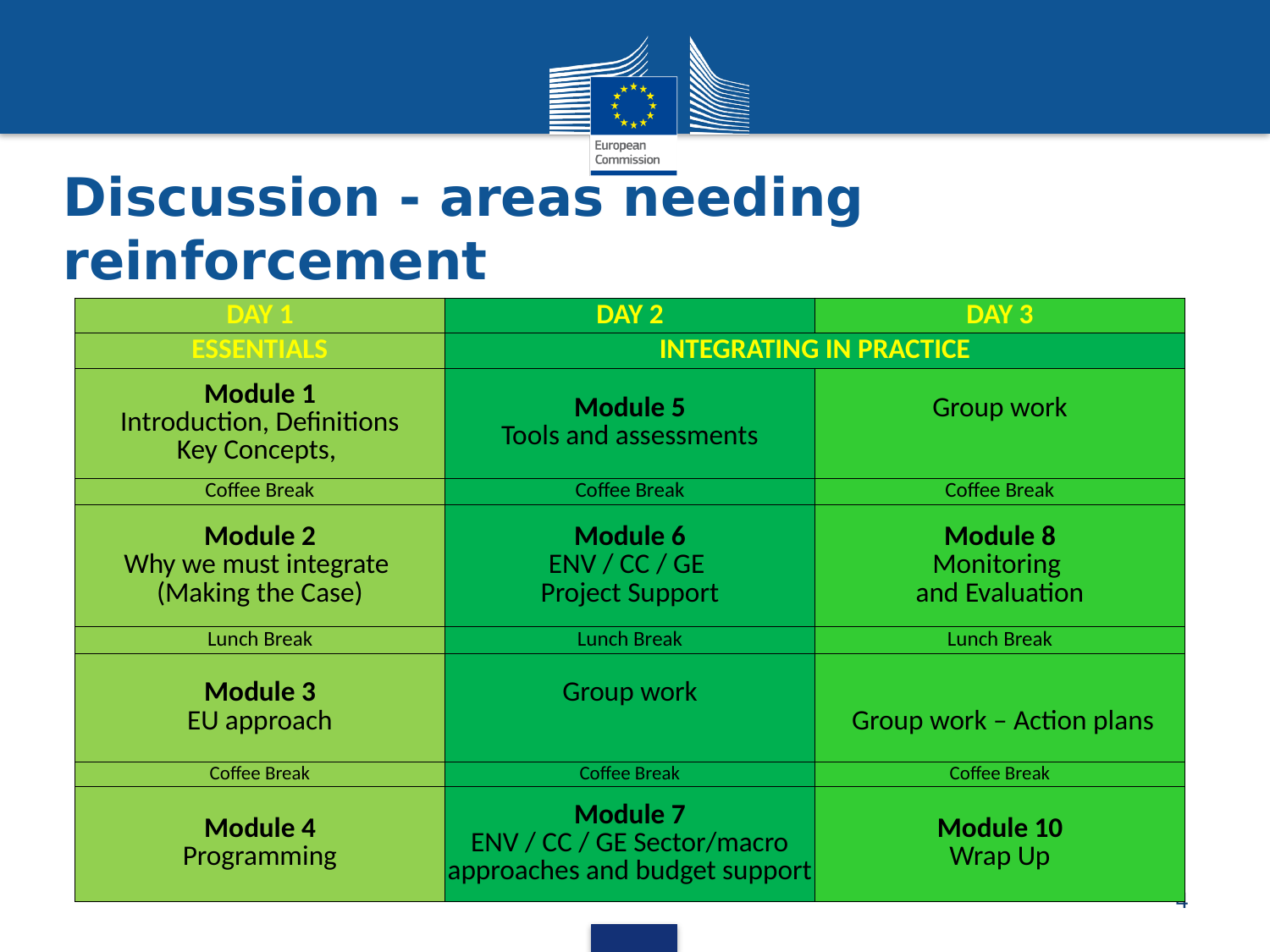

# Discussion - areas needing reinforcement
| DAY 1 | DAY 2 | DAY 3 |
| --- | --- | --- |
| ESSENTIALS | INTEGRATING IN PRACTICE |  |
| Module 1 Introduction, Definitions Key Concepts, | Module 5 Tools and assessments | Group work |
| Coffee Break | Coffee Break | Coffee Break |
| Module 2 Why we must integrate (Making the Case) | Module 6 ENV / CC / GE Project Support | Module 8 Monitoring and Evaluation |
| Lunch Break | Lunch Break | Lunch Break |
| Module 3 EU approach | Group work | Group work – Action plans |
| Coffee Break | Coffee Break | Coffee Break |
| Module 4 Programming | Module 7 ENV / CC / GE Sector/macro approaches and budget support | Module 10 Wrap Up |